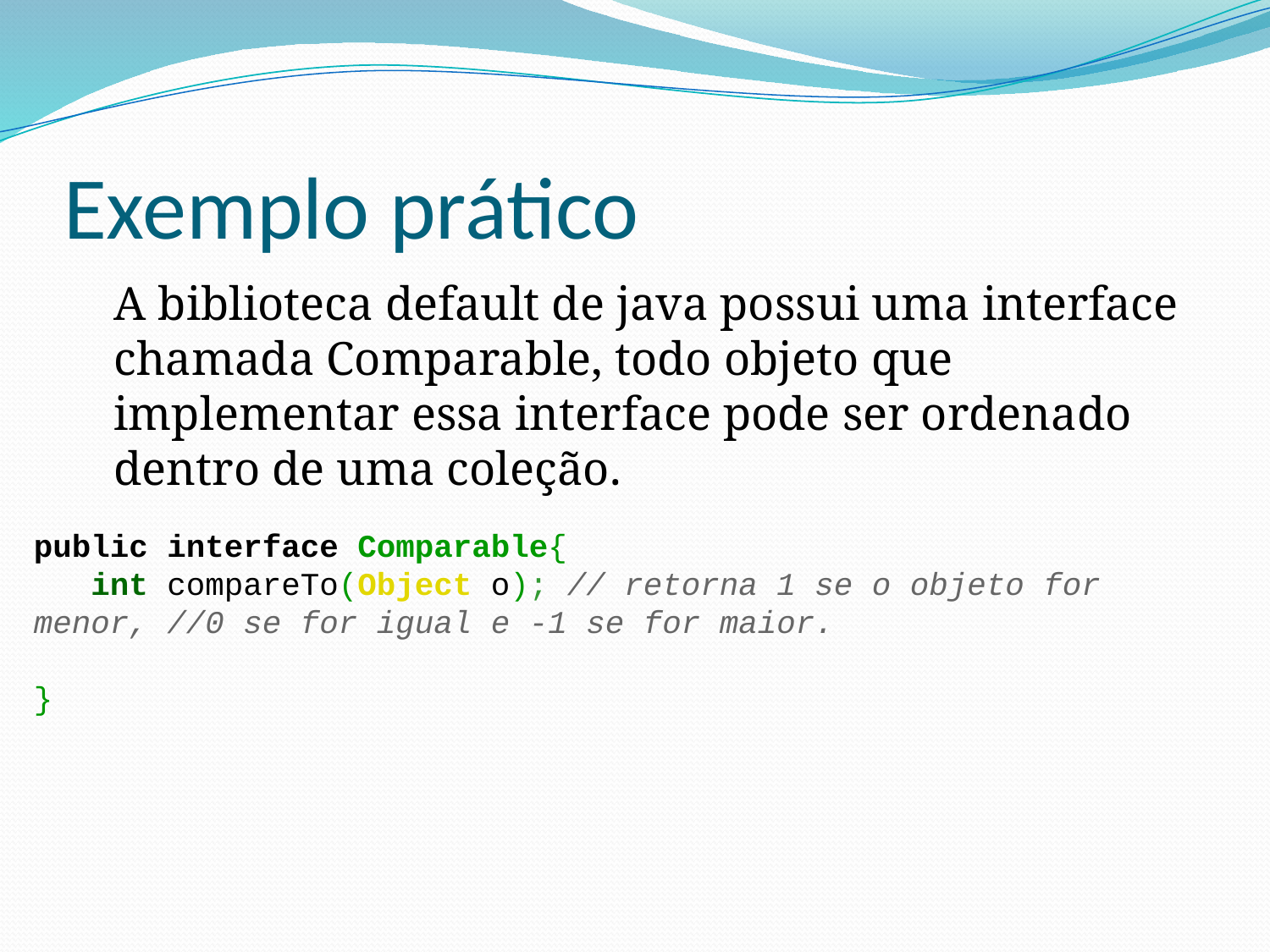

# Exemplo prático
	A biblioteca default de java possui uma interface chamada Comparable, todo objeto que implementar essa interface pode ser ordenado dentro de uma coleção.

public interface Comparable{
   int compareTo(Object o); // retorna 1 se o objeto for menor, //0 se for igual e -1 se for maior.
 
}